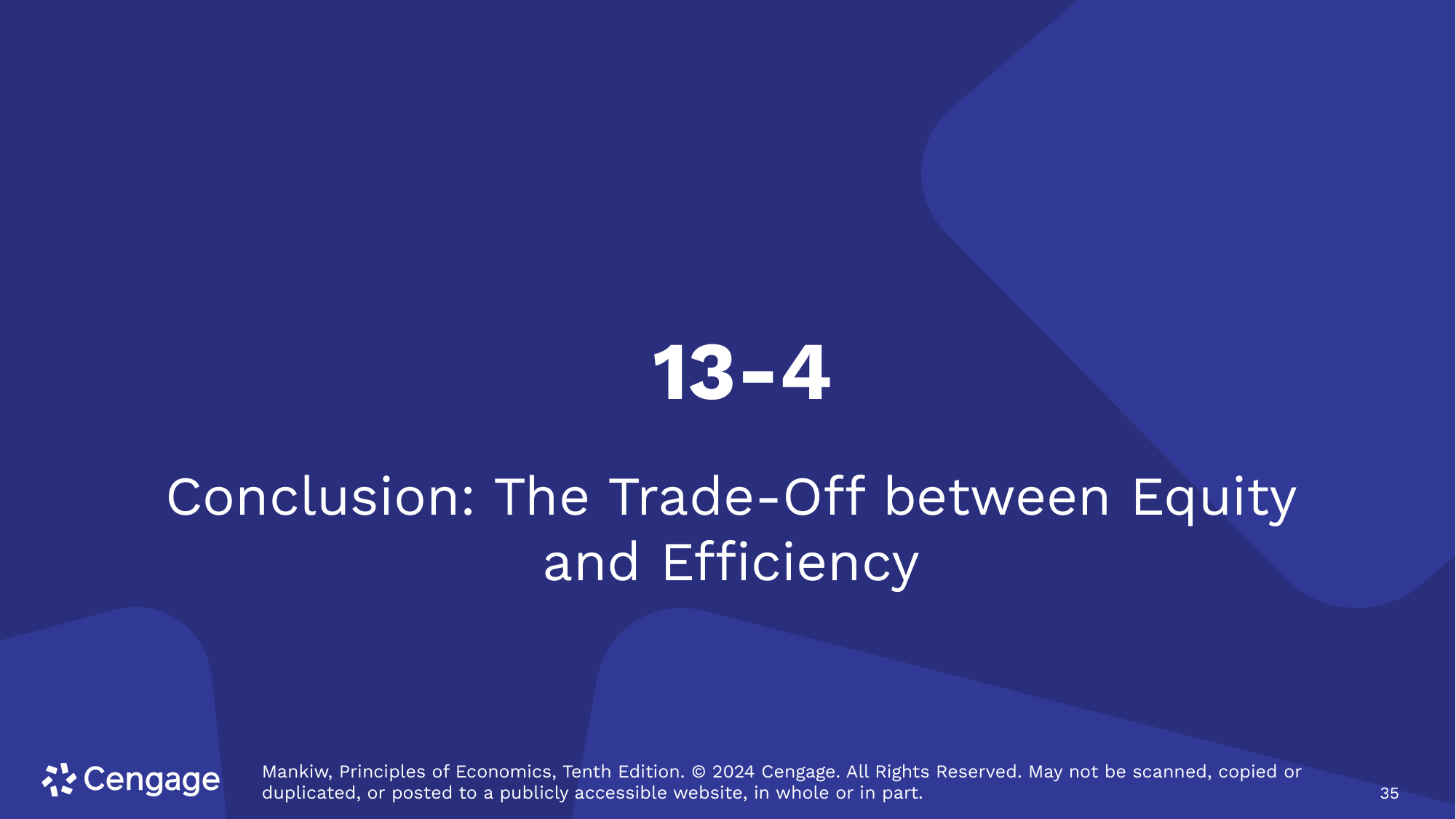

# 13-4
Conclusion: The Trade-Off between Equity and Efficiency